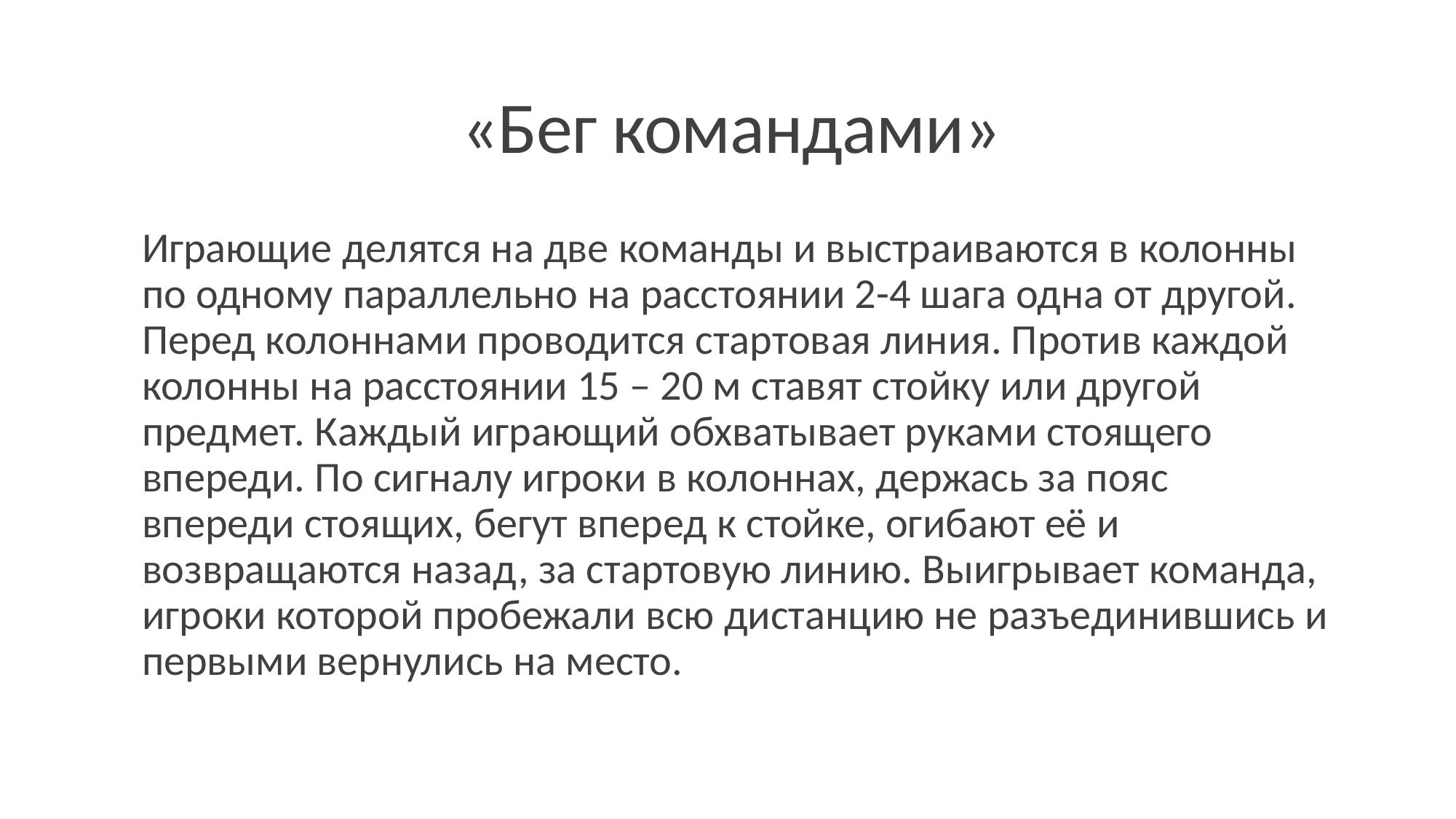

# «Бег командами»
Играющие делятся на две команды и выстраиваются в колонны по одному параллельно на расстоянии 2-4 шага одна от другой. Перед колоннами проводится стартовая линия. Против каждой колонны на расстоянии 15 – 20 м ставят стойку или другой предмет. Каждый играющий обхватывает руками стоящего впереди. По сигналу игроки в колоннах, держась за пояс впереди стоящих, бегут вперед к стойке, огибают её и возвращаются назад, за стартовую линию. Выигрывает команда, игроки которой пробежали всю дистанцию не разъединившись и первыми вернулись на место.